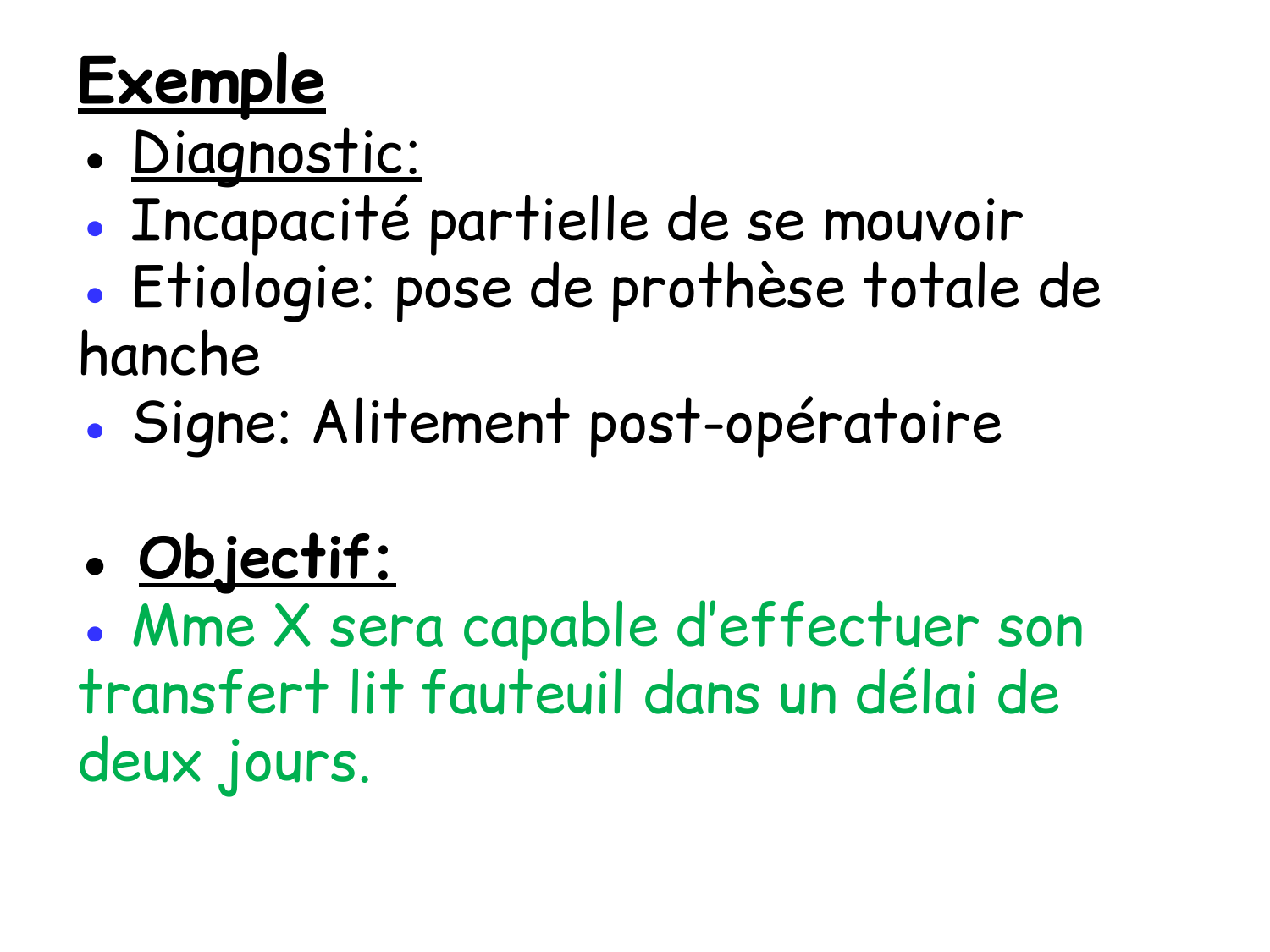

Exemple
● Diagnostic:
● Incapacité partielle de se mouvoir
● Etiologie: pose de prothèse totale de hanche
● Signe: Alitement post-opératoire

● Objectif:
● Mme X sera capable d’effectuer son transfert lit fauteuil dans un délai de deux jours.